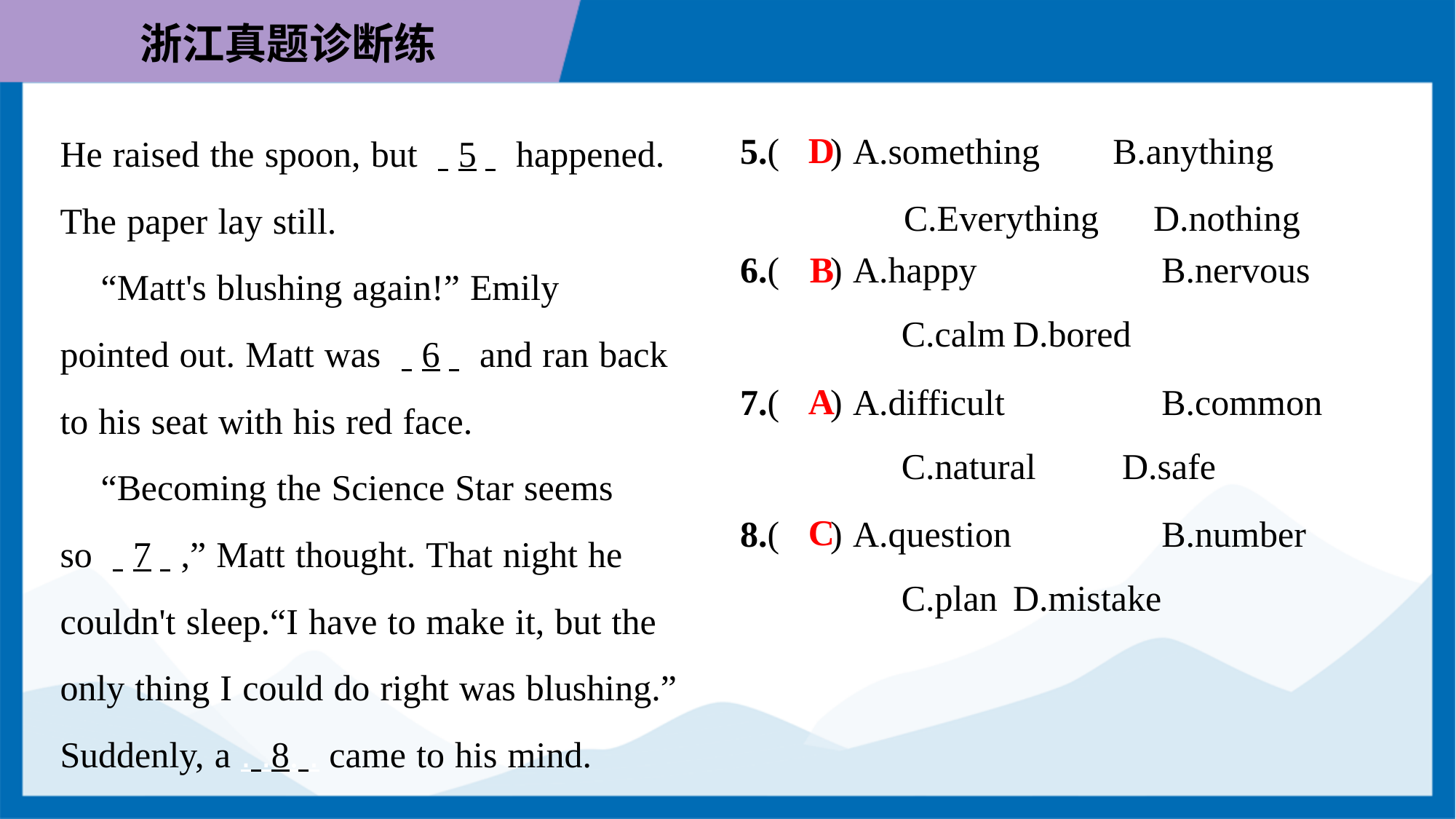

5.(     ) A.something	B.anything
                  C.Everything      D.nothing
D
He raised the spoon, but . .5. . happened.
The paper lay still.
    “Matt's blushing again!” Emily
pointed out. Matt was . .6. . and ran back
to his seat with his red face.
    “Becoming the Science Star seems
so . .7. .,” Matt thought. That night he
couldn't sleep.“I have to make it, but the
only thing I could do right was blushing.”
Suddenly, a . .8. . came to his mind.

6.(     ) A.happy	B.nervous
C.calm	D.bored
B
7.(     ) A.difficult	B.common
C.natural	D.safe
A
8.(     ) A.question	B.number
C.plan	D.mistake
C